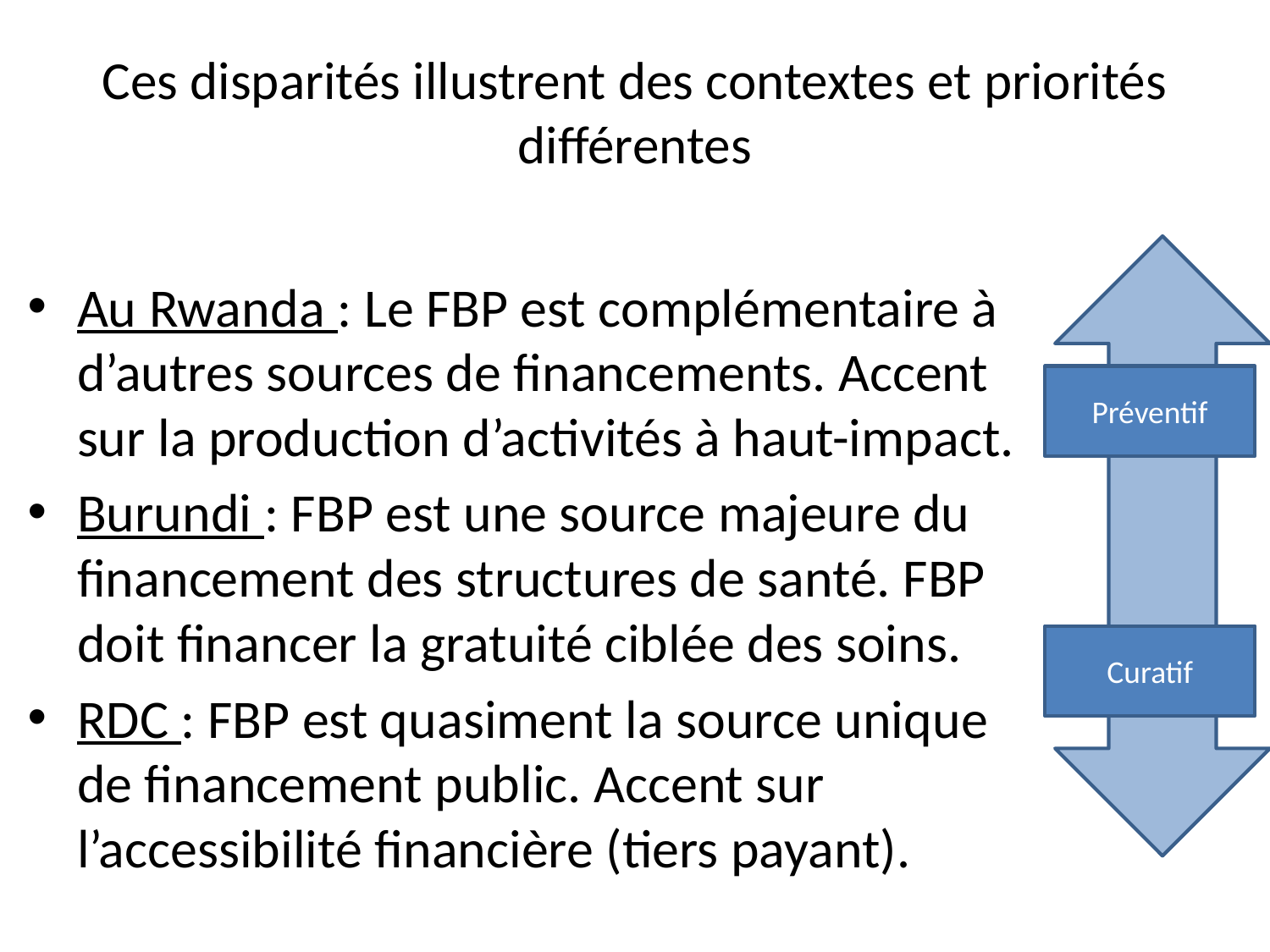

# Ces disparités illustrent des contextes et priorités différentes

Au Rwanda : Le FBP est complémentaire à d’autres sources de financements. Accent sur la production d’activités à haut-impact.
Burundi : FBP est une source majeure du financement des structures de santé. FBP doit financer la gratuité ciblée des soins.
RDC : FBP est quasiment la source unique de financement public. Accent sur l’accessibilité financière (tiers payant).
Préventif
Curatif